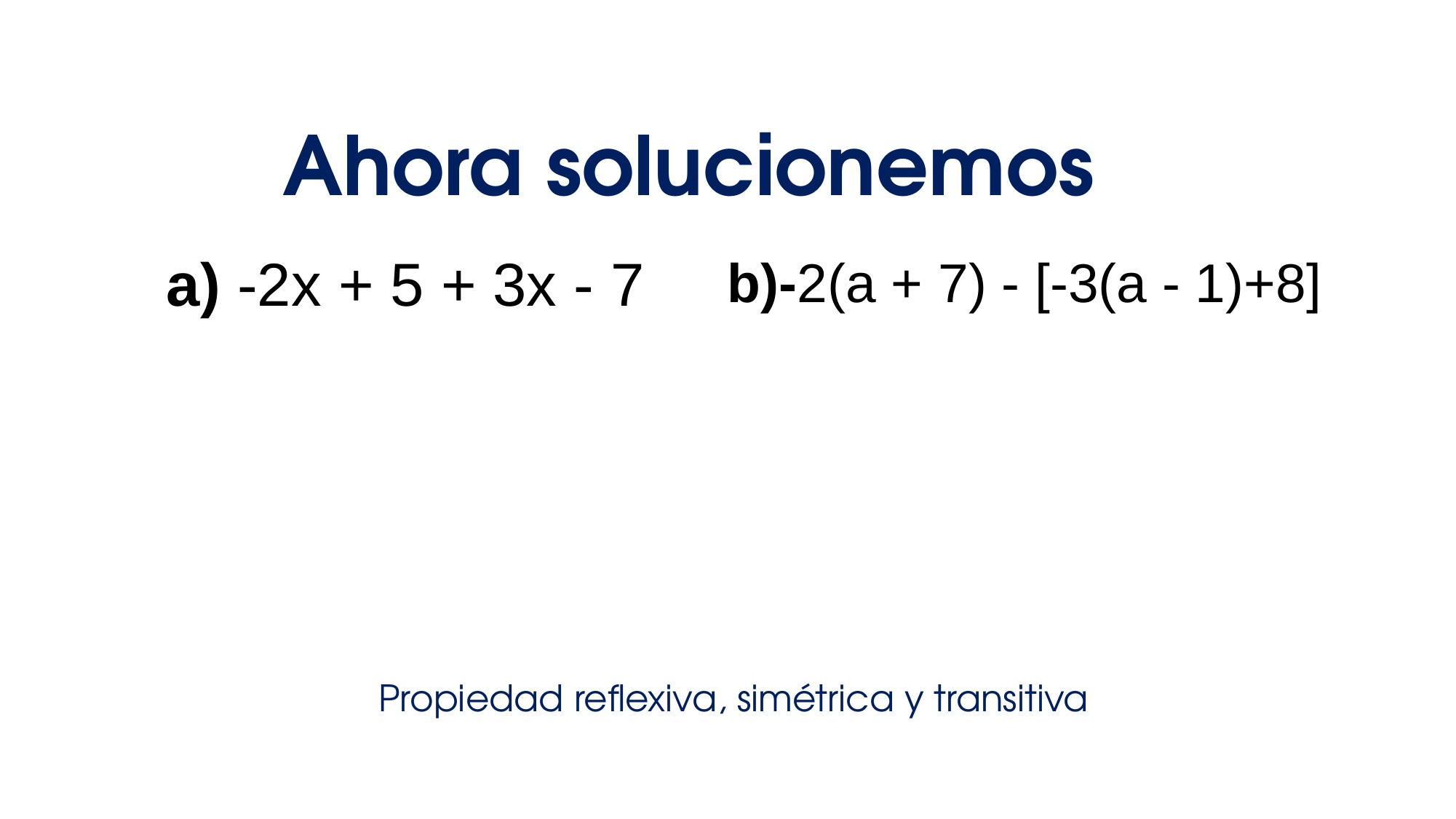

Ahora solucionemos
a) -2x + 5 + 3x - 7
b)-2(a + 7) - [-3(a - 1)+8]
Propiedad reflexiva, simétrica y transitiva